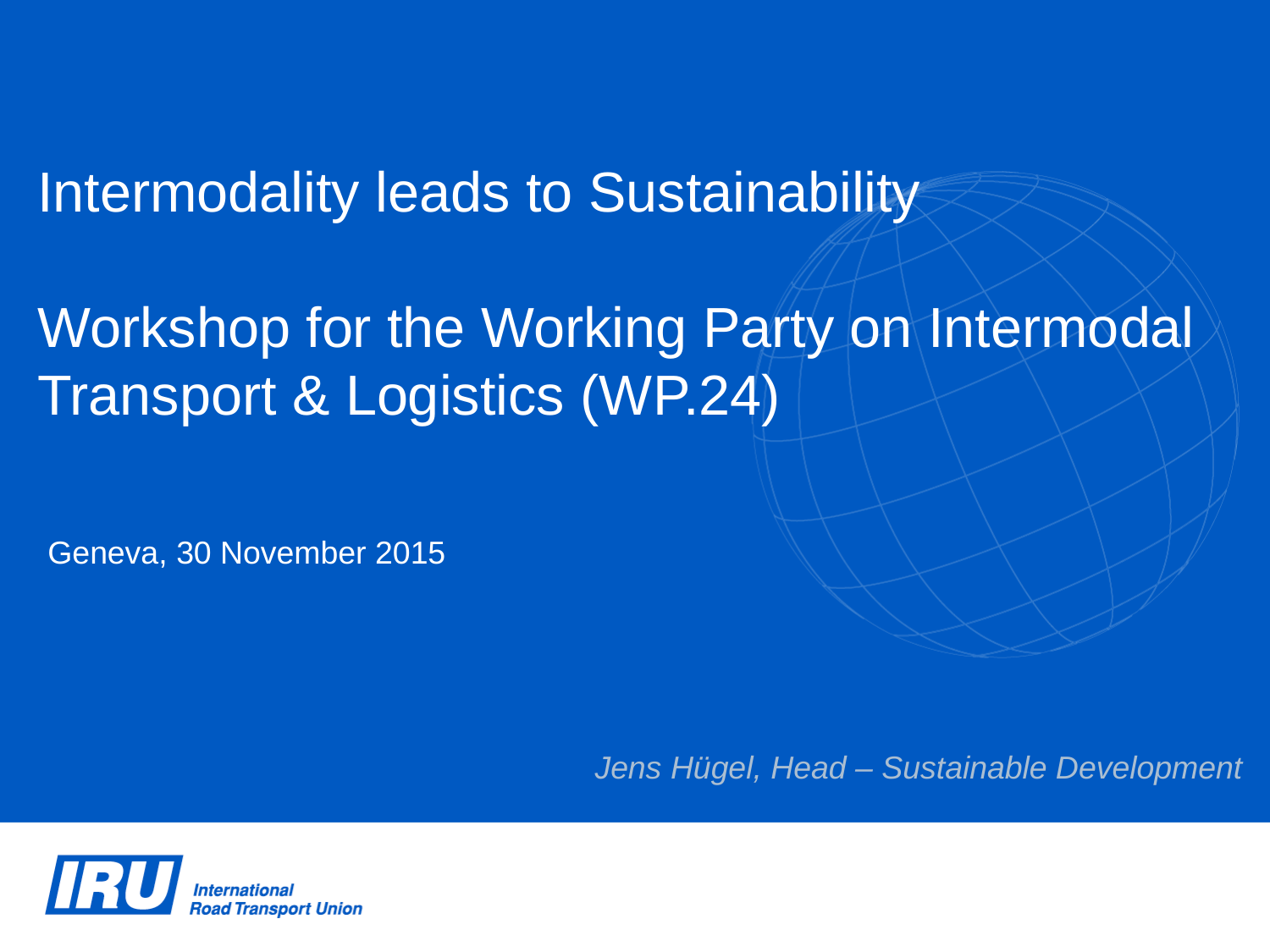

# Intermodality leads to Sustainability Workshop for the Working Party on Intermodal Transport & Logistics (WP.24)
Geneva, 30 November 2015
Jens Hügel, Head – Sustainable Development